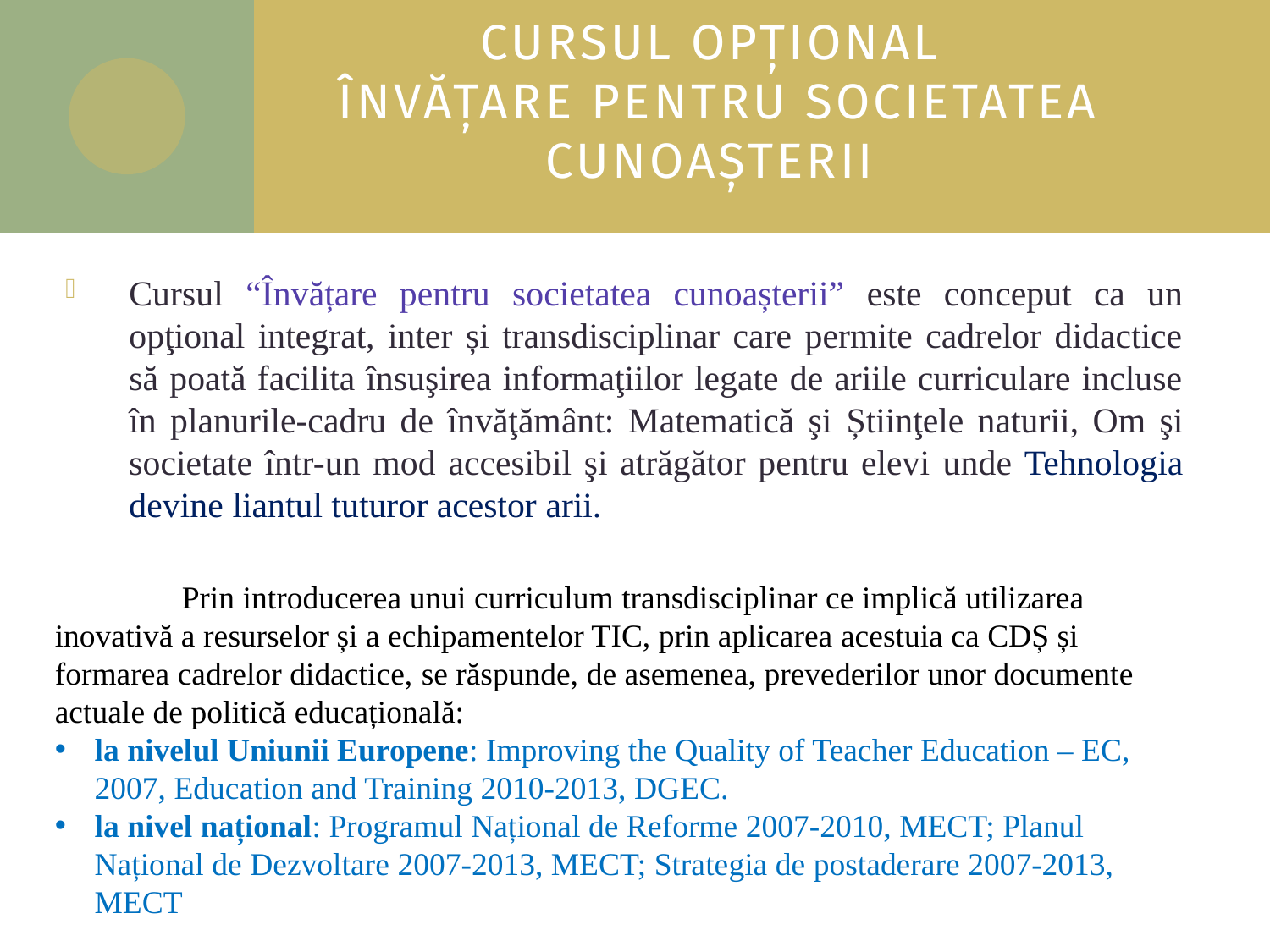

# CURSUL OPȚIONAL Învățare pentru societatea cunoașterii
Cursul “Învățare pentru societatea cunoașterii” este conceput ca un opţional integrat, inter și transdisciplinar care permite cadrelor didactice să poată facilita însuşirea informaţiilor legate de ariile curriculare incluse în planurile-cadru de învăţământ: Matematică şi Știinţele naturii, Om şi societate într-un mod accesibil şi atrăgător pentru elevi unde Tehnologia devine liantul tuturor acestor arii.

	Prin introducerea unui curriculum transdisciplinar ce implică utilizarea inovativă a resurselor și a echipamentelor TIC, prin aplicarea acestuia ca CDȘ și formarea cadrelor didactice, se răspunde, de asemenea, prevederilor unor documente actuale de politică educațională:
la nivelul Uniunii Europene: Improving the Quality of Teacher Education – EC, 2007, Education and Training 2010-2013, DGEC.
la nivel național: Programul Național de Reforme 2007-2010, MECT; Planul Național de Dezvoltare 2007-2013, MECT; Strategia de postaderare 2007-2013, MECT